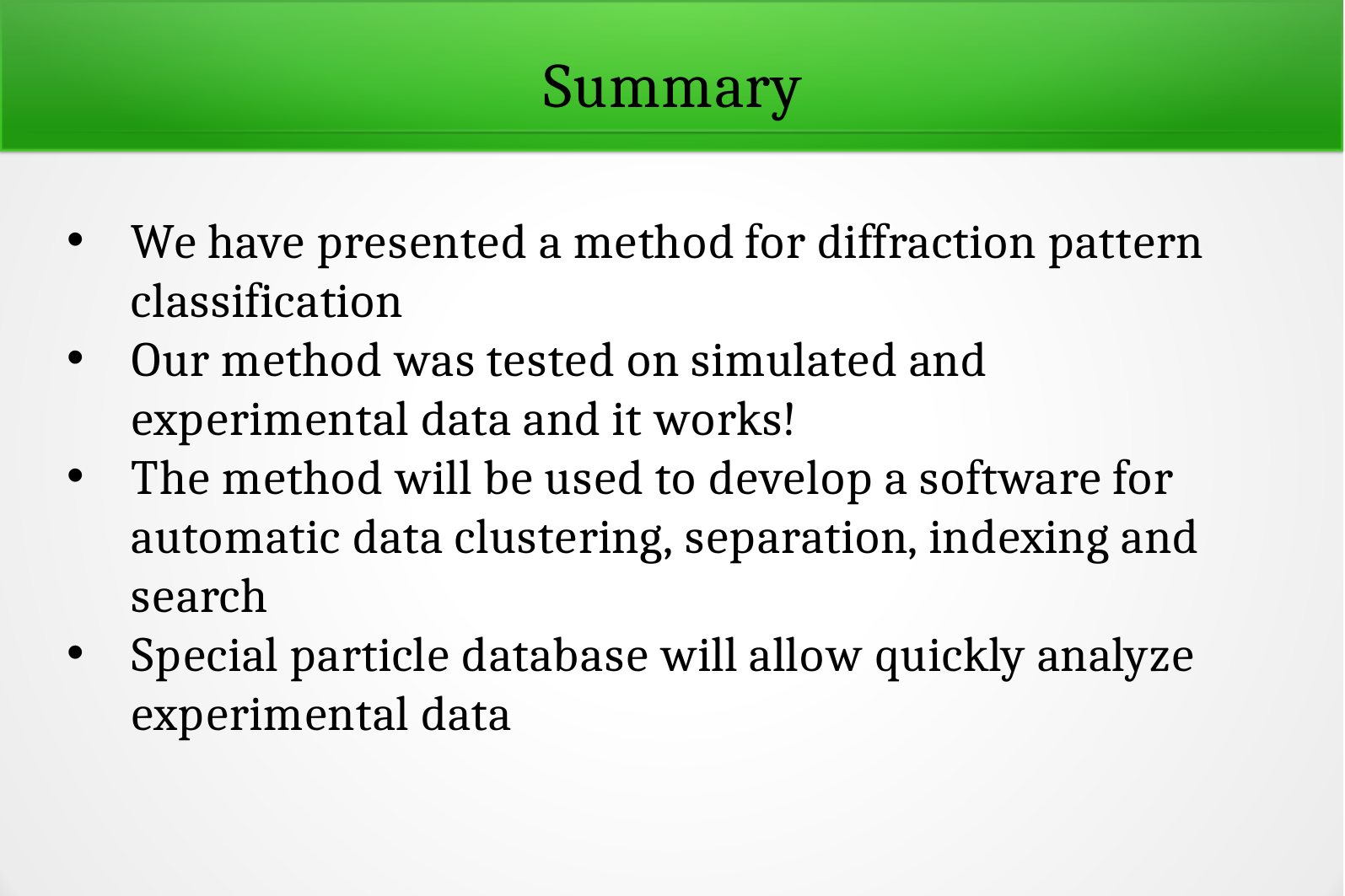

Summary

We have presented a method for diffraction pattern classification
Our method was tested on simulated and experimental data and it works!
The method will be used to develop a software for automatic data clustering, separation, indexing and search
Special particle database will allow quickly analyze experimental data